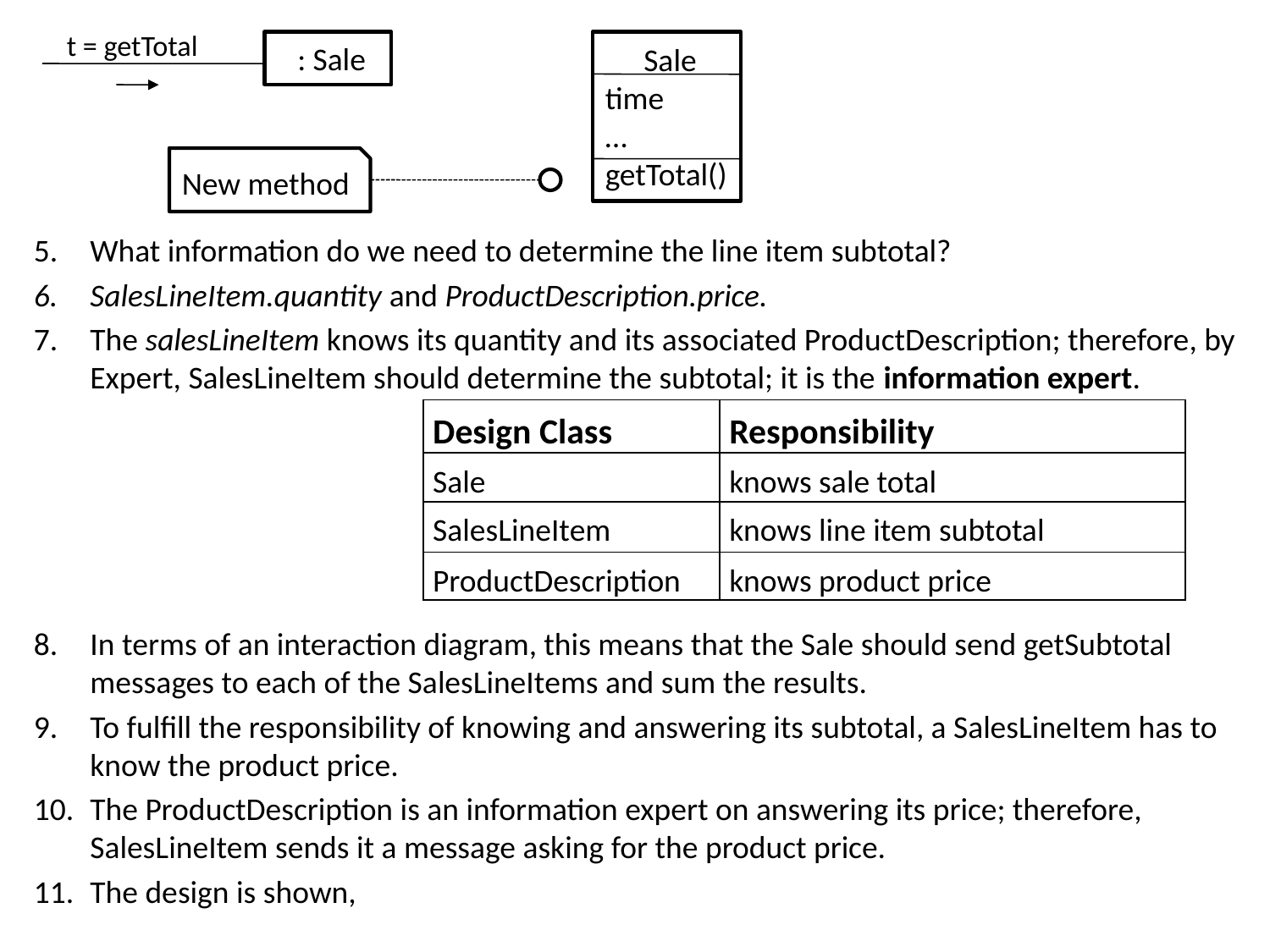

t = getTotal

What information do we need to determine the line item subtotal?
SalesLineItem.quantity and ProductDescription.price.
The salesLineItem knows its quantity and its associated ProductDescription; therefore, by Expert, SalesLineItem should determine the subtotal; it is the information expert.

In terms of an interaction diagram, this means that the Sale should send getSubtotal messages to each of the SalesLineItems and sum the results.
To fulfill the responsibility of knowing and answering its subtotal, a SalesLineItem has to know the product price.
The ProductDescription is an information expert on answering its price; therefore, SalesLineItem sends it a message asking for the product price.
The design is shown,

 : Sale
 Sale
time
…
getTotal()
New method

| Design Class | Responsibility |
| --- | --- |
| Sale | knows sale total |
| SalesLineItem | knows line item subtotal |
| ProductDescription | knows product price |